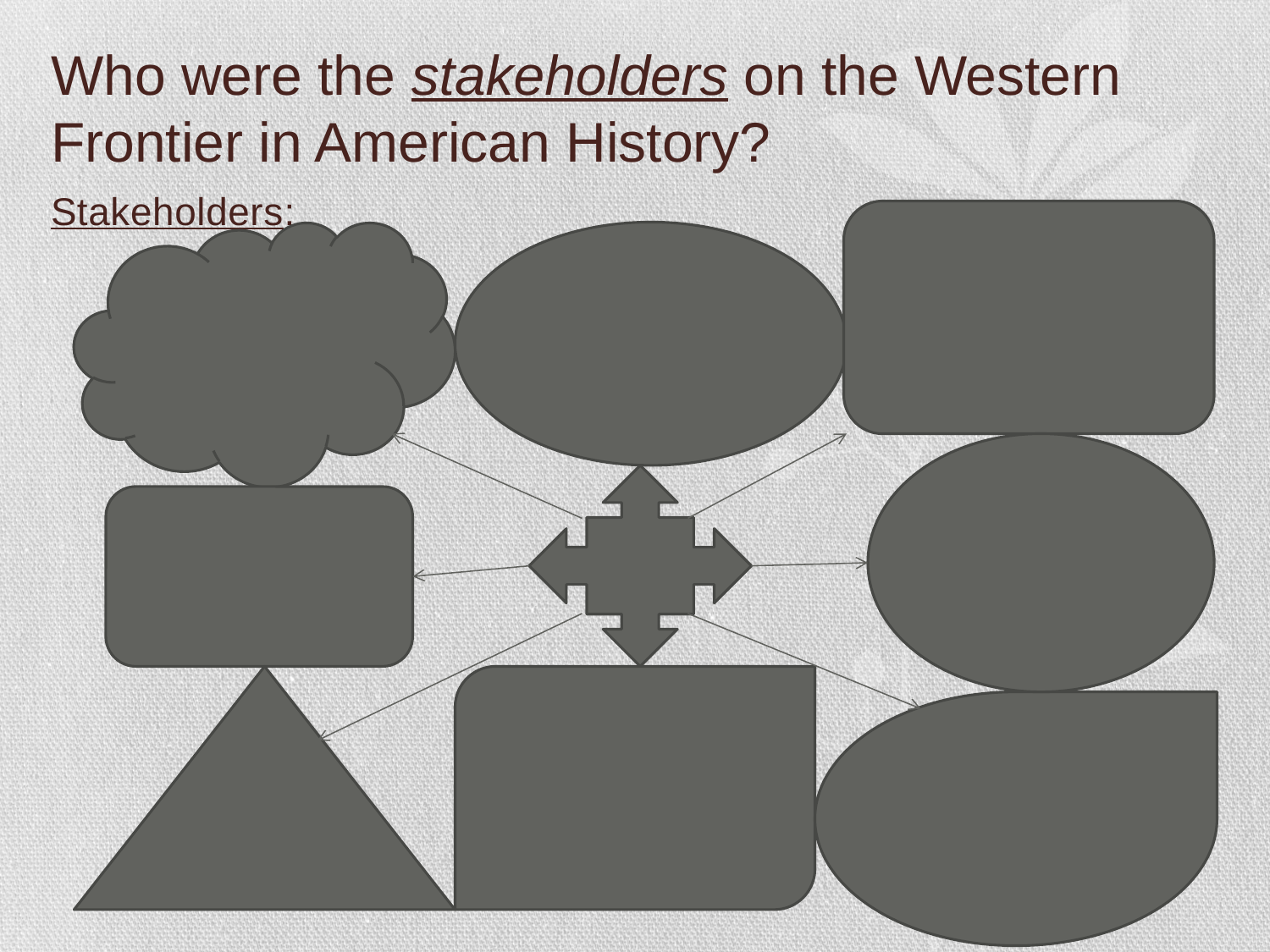

# Who were the stakeholders on the Western Frontier in American History?
Stakeholders: